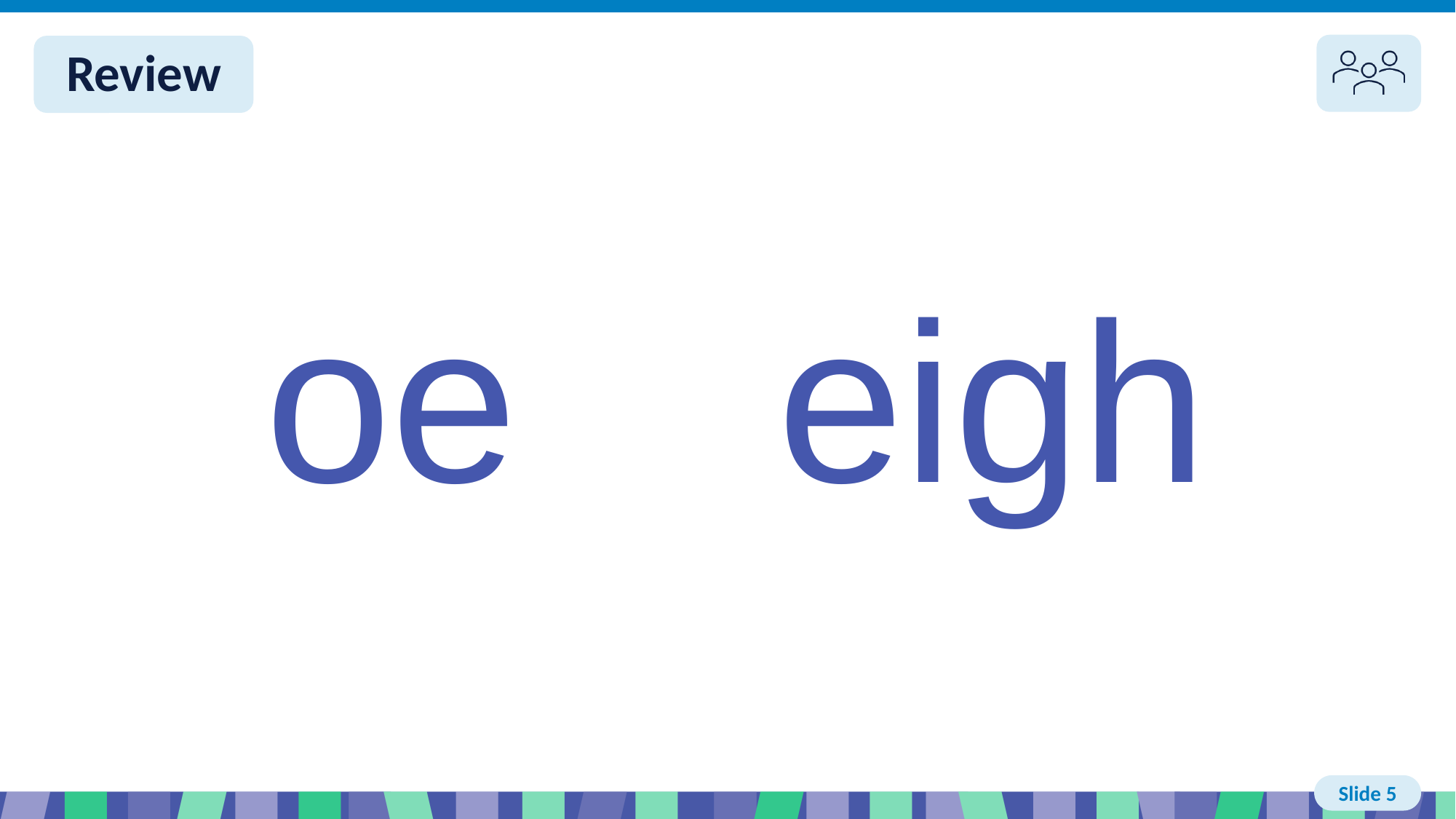

# Slide 5 Review You do
oe
eigh